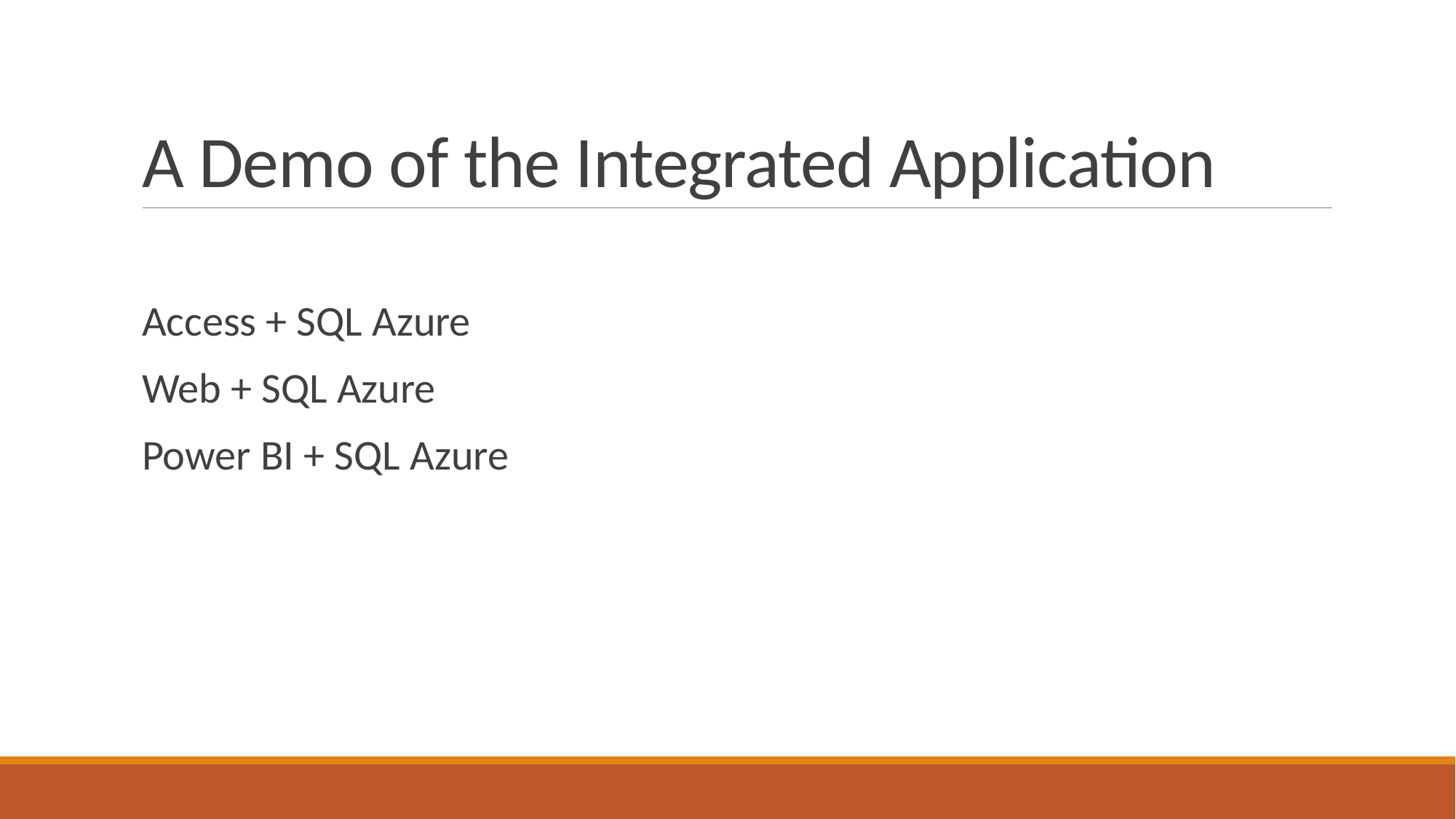

# A Demo of the Integrated Application

Access + SQL Azure
Web + SQL Azure
Power BI + SQL Azure